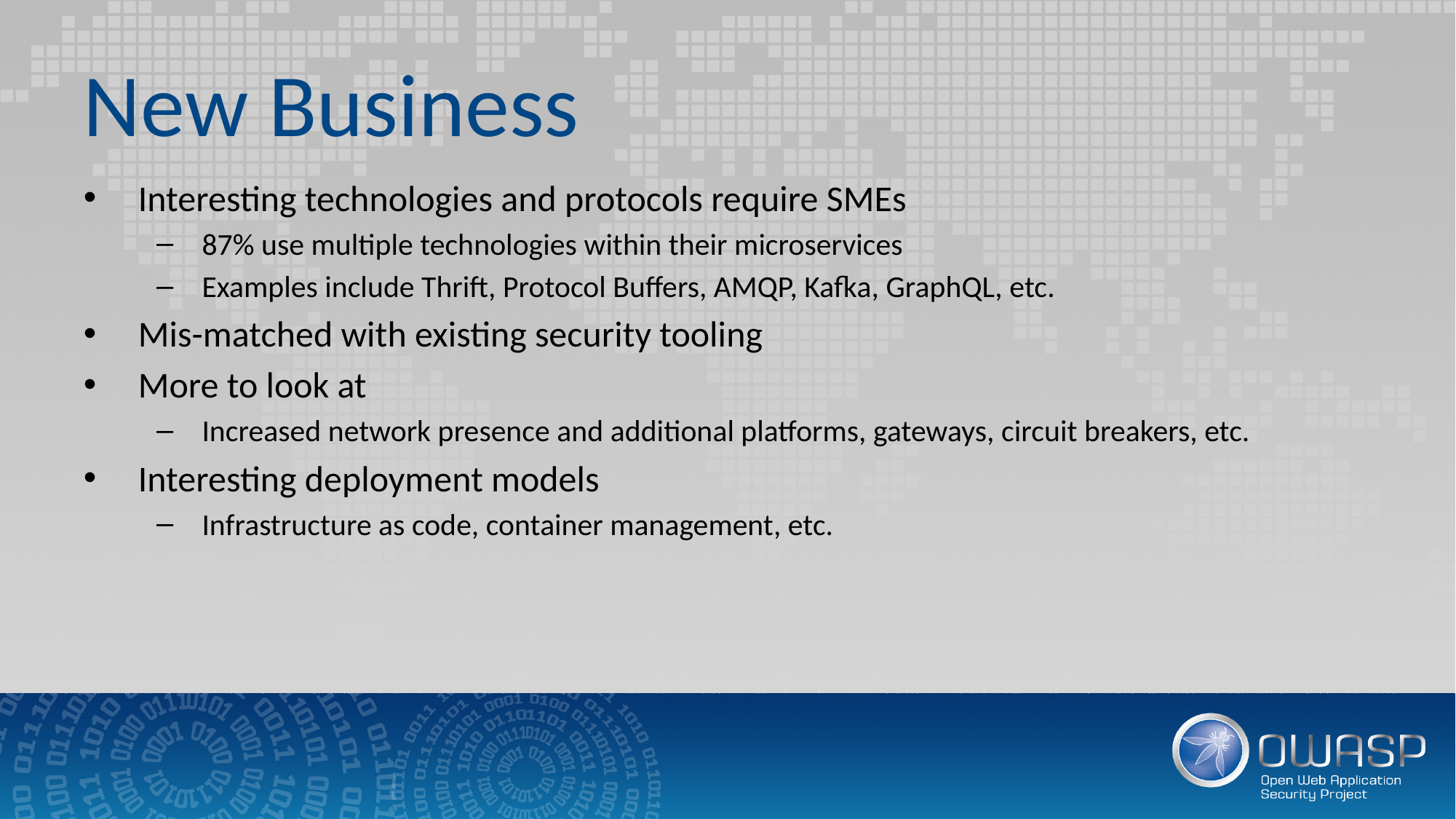

# New Business
Interesting technologies and protocols require SMEs
87% use multiple technologies within their microservices
Examples include Thrift, Protocol Buffers, AMQP, Kafka, GraphQL, etc.
Mis-matched with existing security tooling
More to look at
Increased network presence and additional platforms, gateways, circuit breakers, etc.
Interesting deployment models
Infrastructure as code, container management, etc.